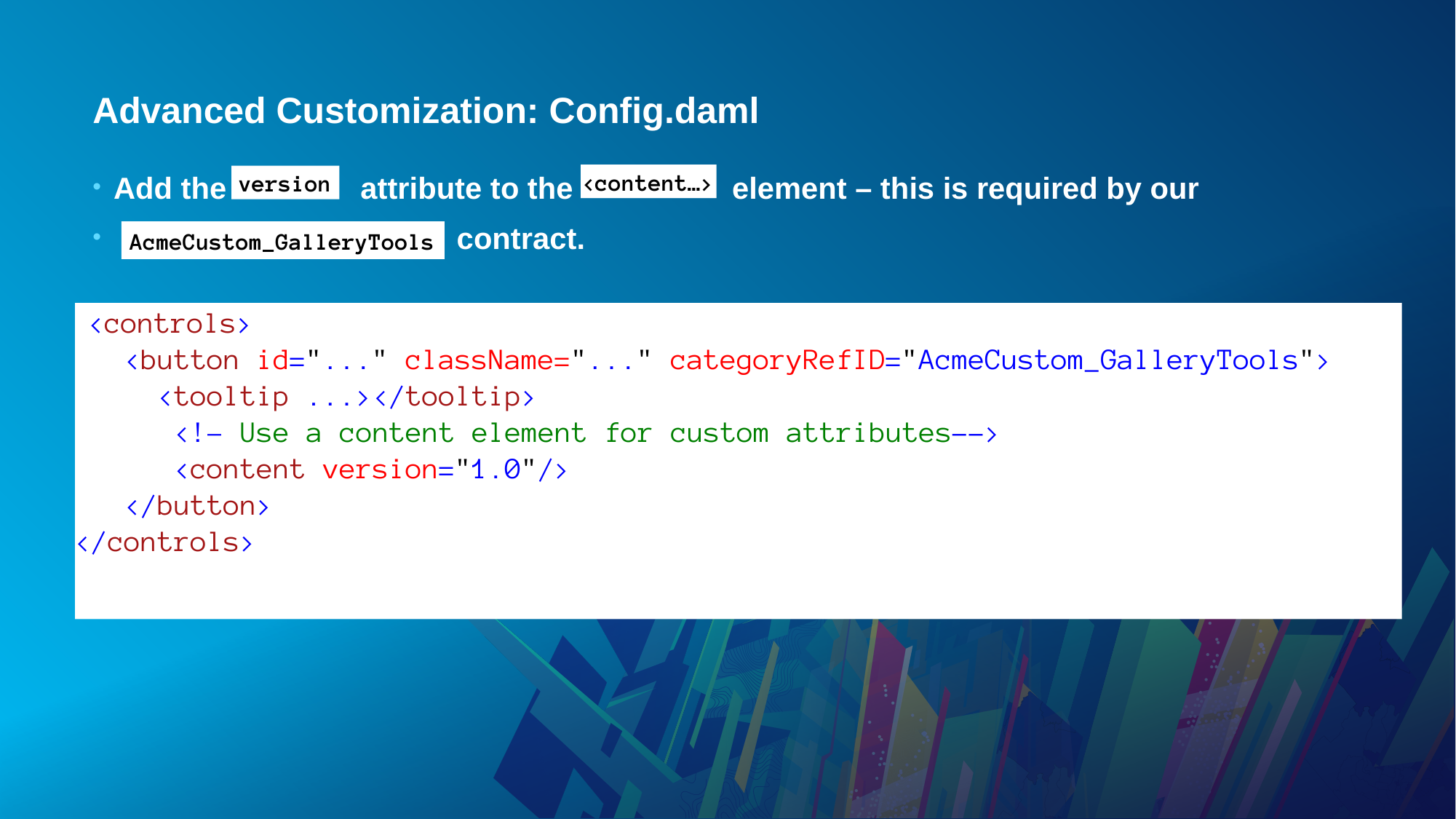

# Advanced Customization: Config.daml
Add the                attribute to the                   element – this is required by our
                                         contract.
<content…>
version
AcmeCustom_GalleryTools
 <controls>
   <button id="..." className="..." categoryRefID="AcmeCustom_GalleryTools">
     <tooltip ...></tooltip>
      <!– Use a content element for custom attributes-->
      <content version="1.0"/>
   </button>
</controls>